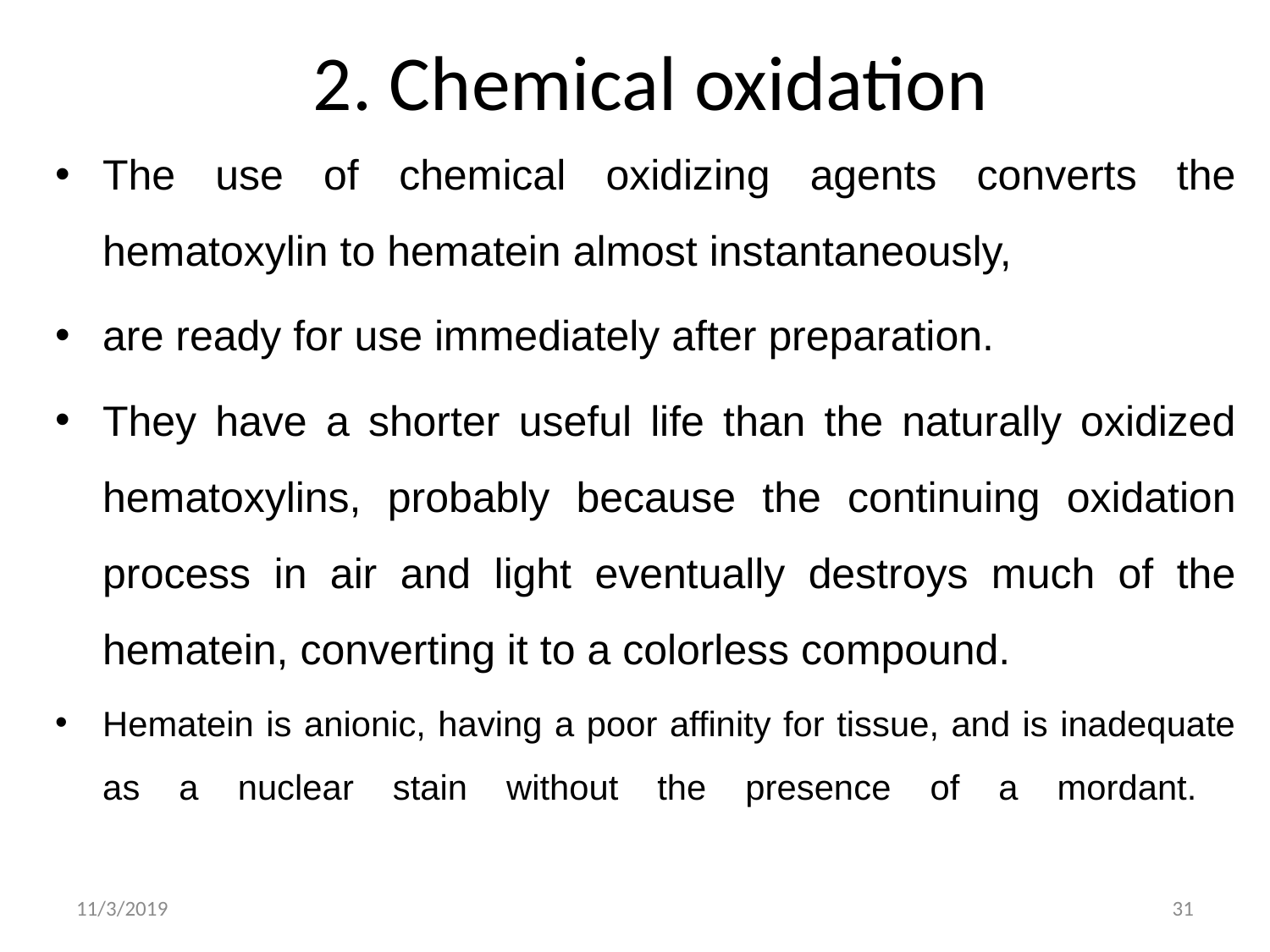

# 2. Chemical oxidation
The use of chemical oxidizing agents converts the hematoxylin to hematein almost instantaneously,
are ready for use immediately after preparation.
They have a shorter useful life than the naturally oxidized hematoxylins, probably because the continuing oxidation process in air and light eventually destroys much of the hematein, converting it to a colorless compound.
Hematein is anionic, having a poor affinity for tissue, and is inadequate as a nuclear stain without the presence of a mordant.
11/3/2019
31